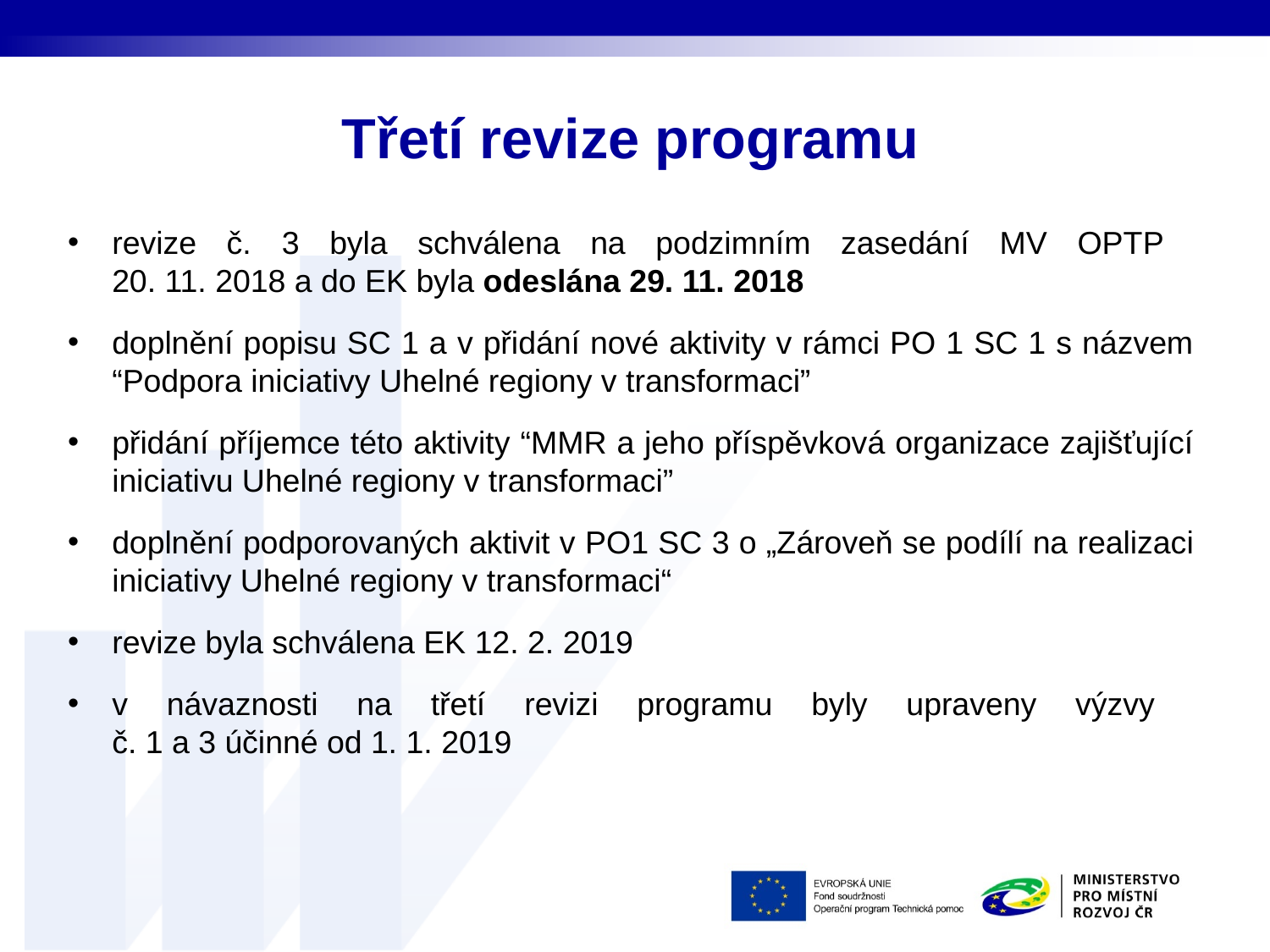

# Třetí revize programu
revize č. 3 byla schválena na podzimním zasedání MV OPTP
20. 11. 2018 a do EK byla odeslána 29. 11. 2018
doplnění popisu SC 1 a v přidání nové aktivity v rámci PO 1 SC 1 s názvem “Podpora iniciativy Uhelné regiony v transformaci”
přidání příjemce této aktivity “MMR a jeho příspěvková organizace zajišťující iniciativu Uhelné regiony v transformaci”
doplnění podporovaných aktivit v PO1 SC 3 o „Zároveň se podílí na realizaci iniciativy Uhelné regiony v transformaci“
revize byla schválena EK 12. 2. 2019
v návaznosti na třetí revizi programu byly upraveny výzvy
č. 1 a 3 účinné od 1. 1. 2019